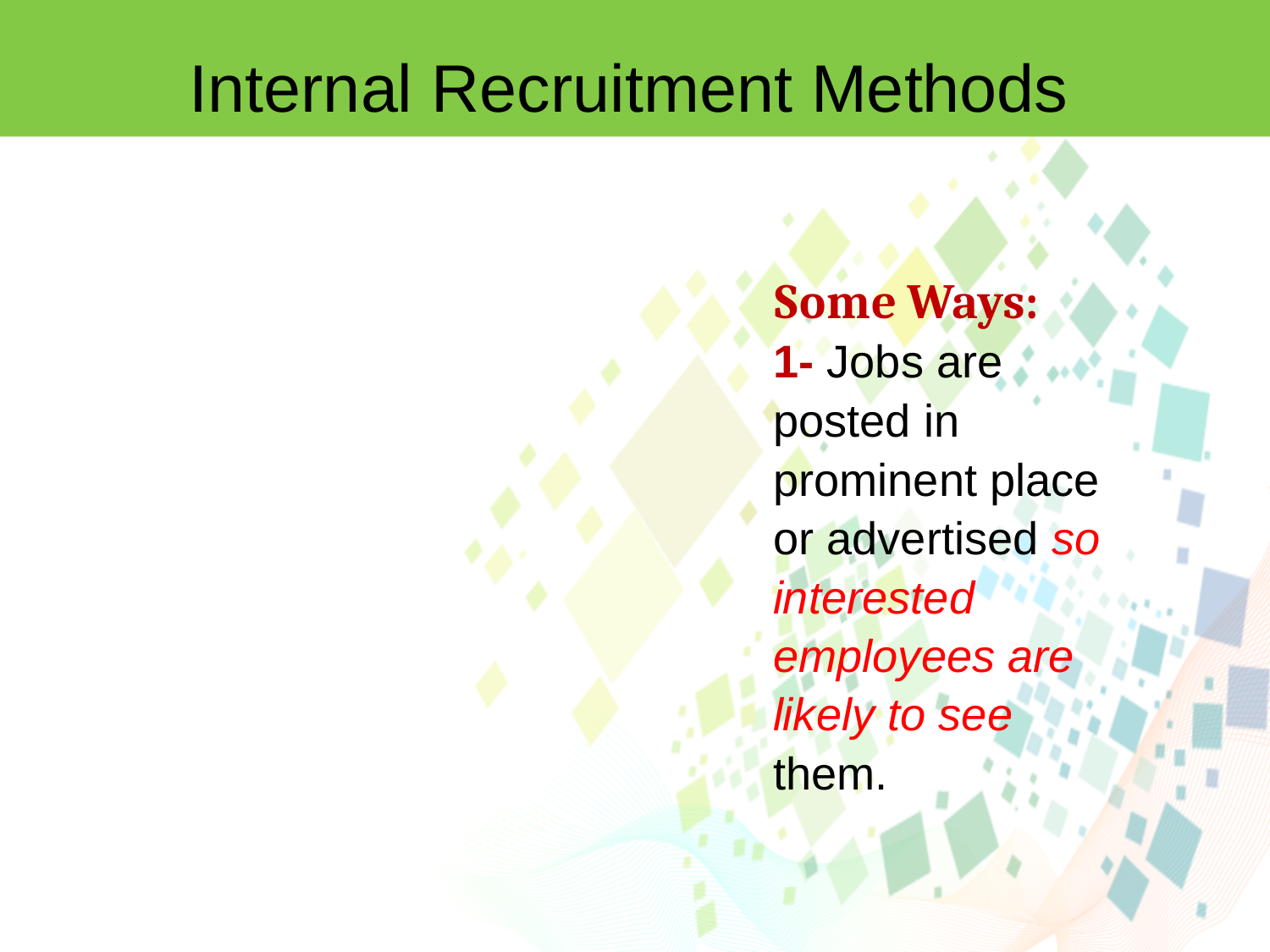

Internal Recruitment Methods
Some Ways:
1- Jobs are posted in prominent place or advertised so interested employees are likely to see them.